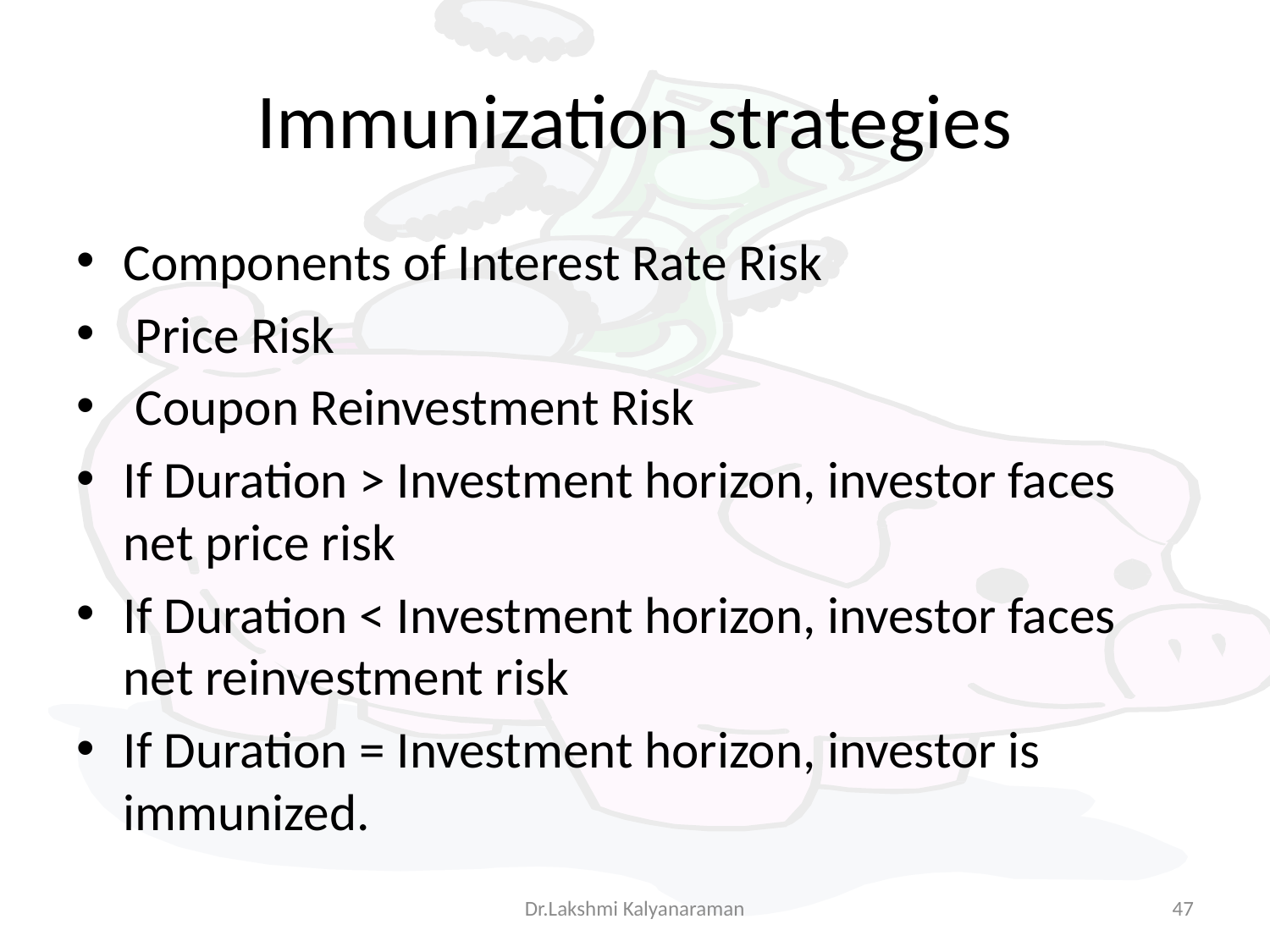

# Immunization strategies
Components of Interest Rate Risk
 Price Risk
 Coupon Reinvestment Risk
If Duration ˃ Investment horizon, investor faces net price risk
If Duration ˂ Investment horizon, investor faces net reinvestment risk
If Duration = Investment horizon, investor is immunized.

Dr.Lakshmi Kalyanaraman
47